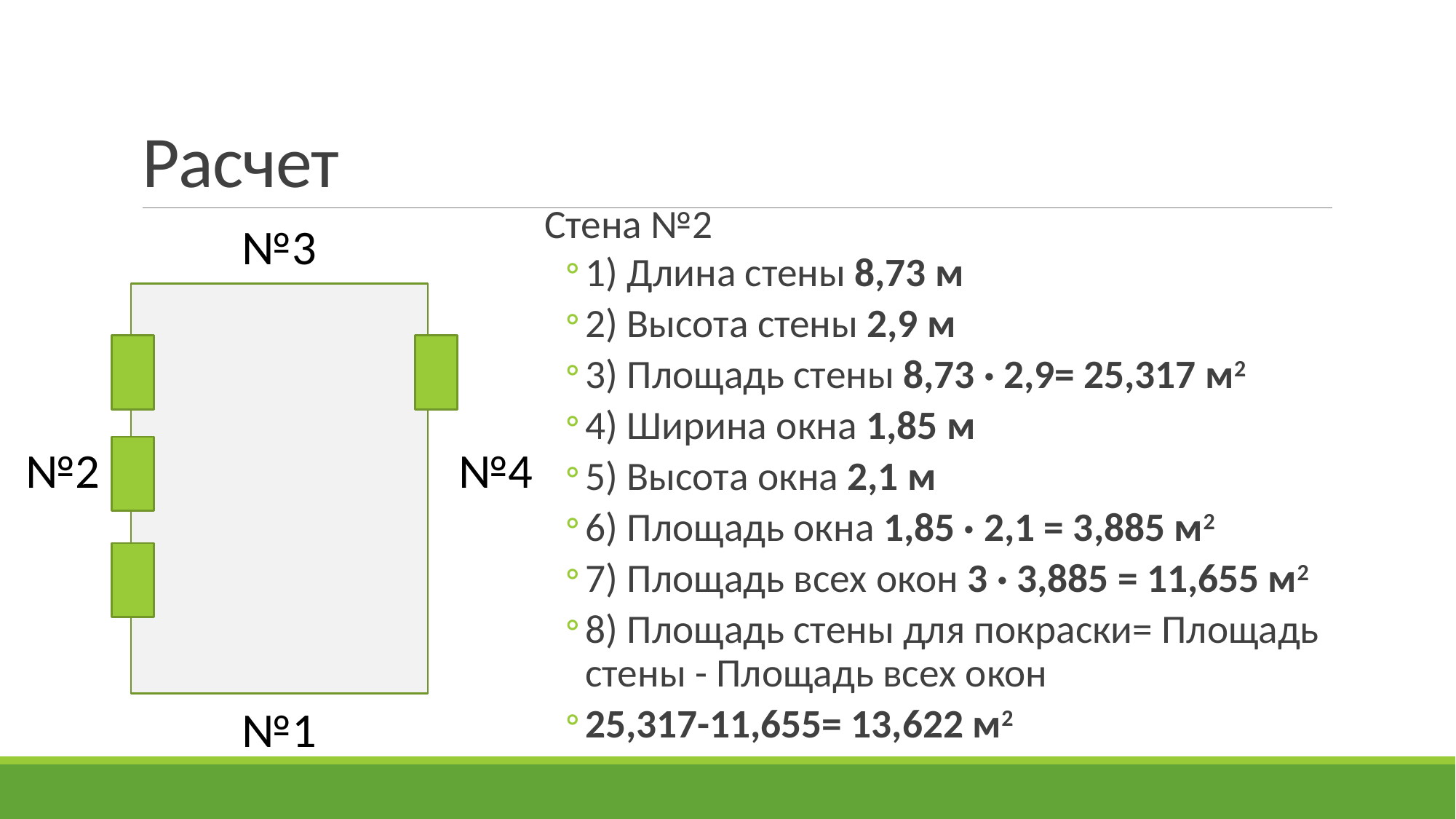

# Расчет
Стена №2
1) Длина стены 8,73 м
2) Высота стены 2,9 м
3) Площадь стены 8,73 · 2,9= 25,317 м2
4) Ширина окна 1,85 м
5) Высота окна 2,1 м
6) Площадь окна 1,85 · 2,1 = 3,885 м2
7) Площадь всех окон 3 · 3,885 = 11,655 м2
8) Площадь стены для покраски= Площадь стены - Площадь всех окон
25,317-11,655= 13,622 м2

№3

№2
№4

№1